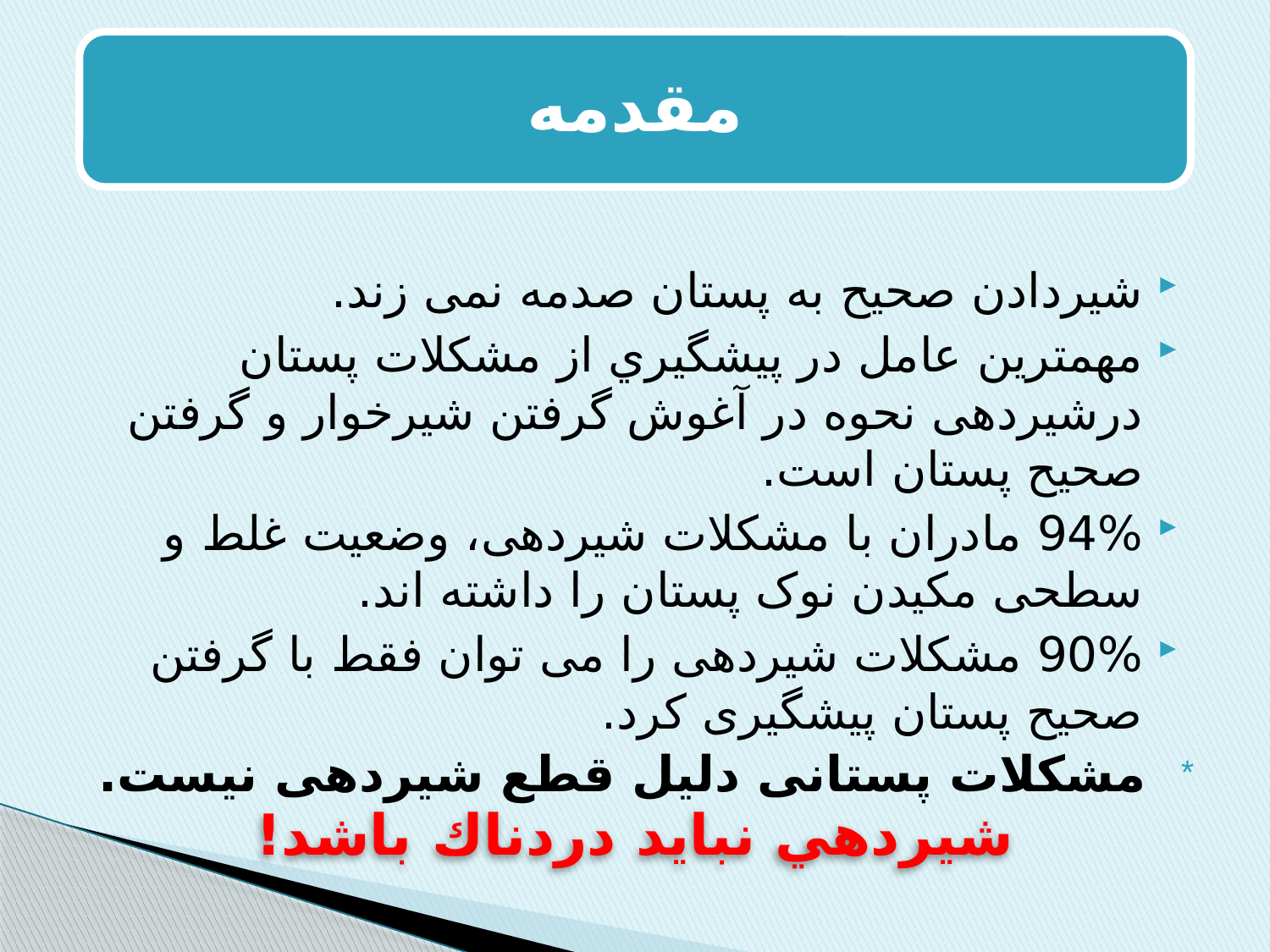

مقدمه
شیردادن صحیح به پستان صدمه نمی زند.
مهمترین عامل در پيشگيري از مشكلات پستان درشیردهی نحوه در آغوش گرفتن شيرخوار و گرفتن صحیح پستان است.
94% مادران با مشکلات شیردهی، وضعیت غلط و سطحی مکیدن نوک پستان را داشته اند.
90% مشکلات شیردهی را می توان فقط با گرفتن صحیح پستان پیشگیری کرد.
مشکلات پستانی دلیل قطع شیردهی نیست.

شيردهي نبايد دردناك باشد!